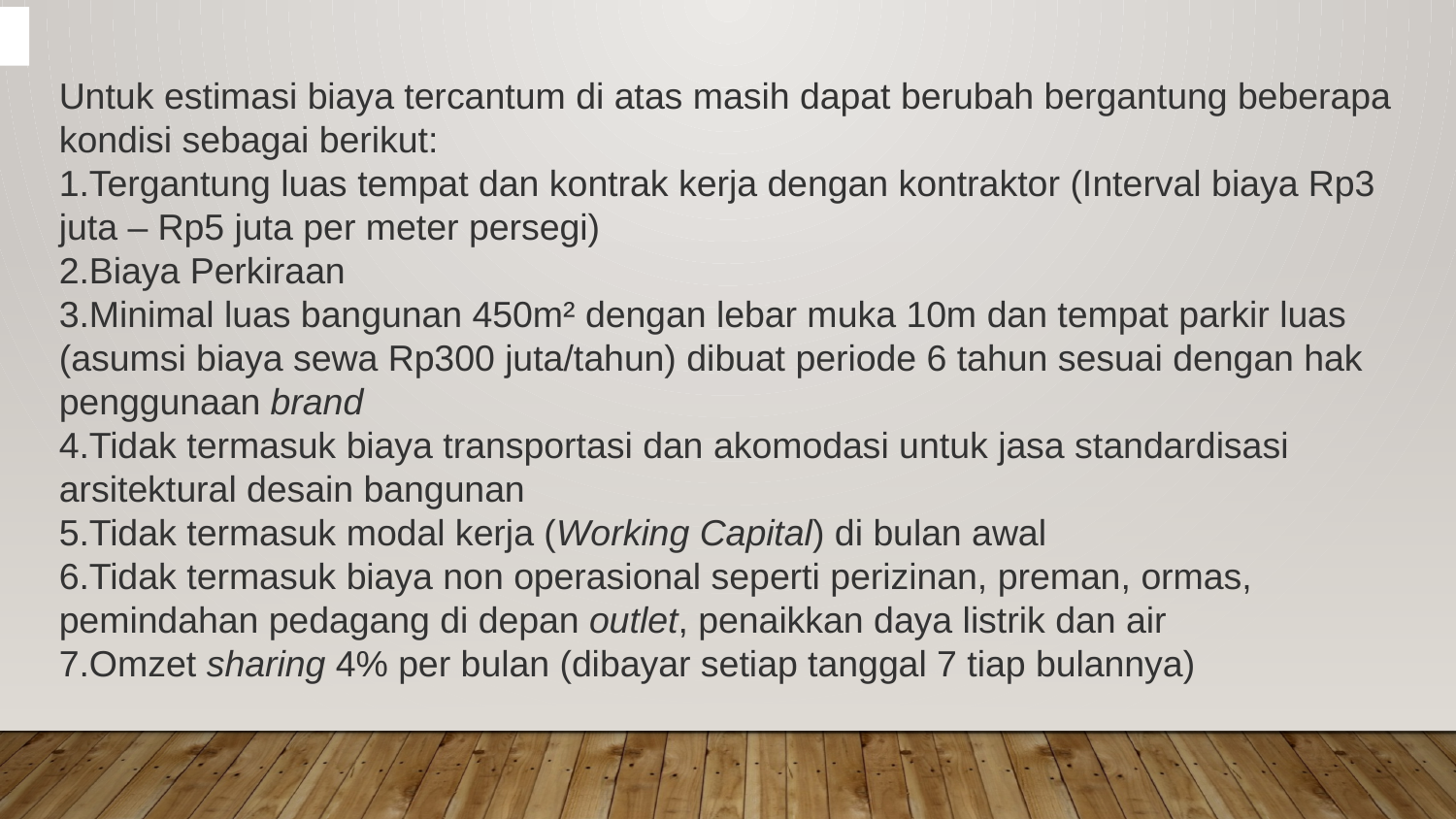

Untuk estimasi biaya tercantum di atas masih dapat berubah bergantung beberapa kondisi sebagai berikut:
Tergantung luas tempat dan kontrak kerja dengan kontraktor (Interval biaya Rp3 juta – Rp5 juta per meter persegi)
Biaya Perkiraan
Minimal luas bangunan 450m² dengan lebar muka 10m dan tempat parkir luas (asumsi biaya sewa Rp300 juta/tahun) dibuat periode 6 tahun sesuai dengan hak penggunaan brand
Tidak termasuk biaya transportasi dan akomodasi untuk jasa standardisasi arsitektural desain bangunan
Tidak termasuk modal kerja (Working Capital) di bulan awal
Tidak termasuk biaya non operasional seperti perizinan, preman, ormas, pemindahan pedagang di depan outlet, penaikkan daya listrik dan air
Omzet sharing 4% per bulan (dibayar setiap tanggal 7 tiap bulannya)